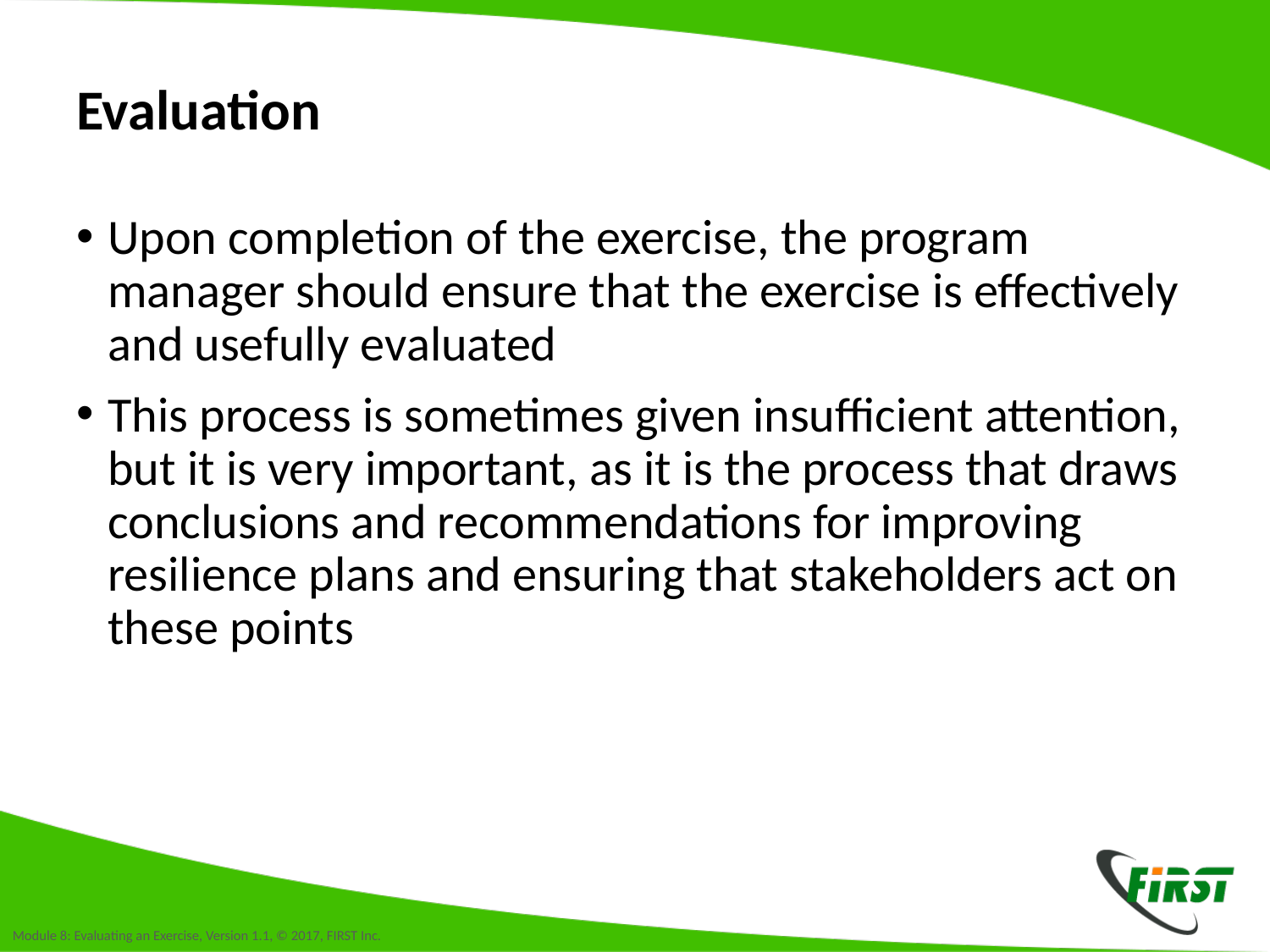

# Evaluation
Upon completion of the exercise, the program manager should ensure that the exercise is effectively and usefully evaluated
This process is sometimes given insufficient attention, but it is very important, as it is the process that draws conclusions and recommendations for improving resilience plans and ensuring that stakeholders act on these points